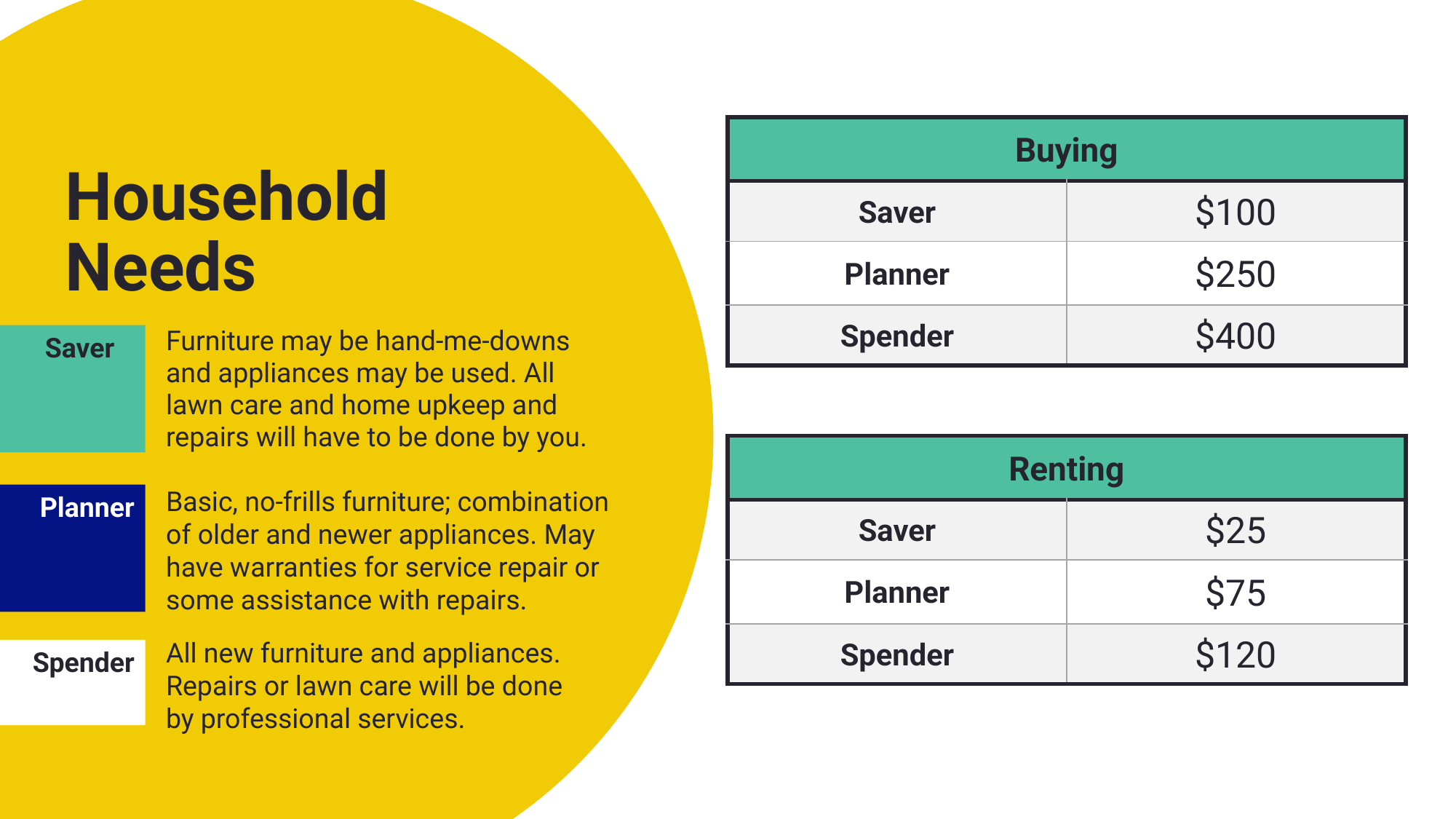

| Buying |  |
| --- | --- |
| Saver | $100 |
| Planner | $250 |
| Spender | $400 |
Household
Needs
Furniture may be hand-me-downs and appliances may be used. All lawn care and home upkeep and repairs will have to be done by you.
 Saver

| Renting |  |
| --- | --- |
| Saver | $25 |
| Planner | $75 |
| Spender | $120 |
Basic, no-frills furniture; combination of older and newer appliances. May have warranties for service repair or some assistance with repairs.
 Planner

All new furniture and appliances. Repairs or lawn care will be done    by professional services.
 Spender